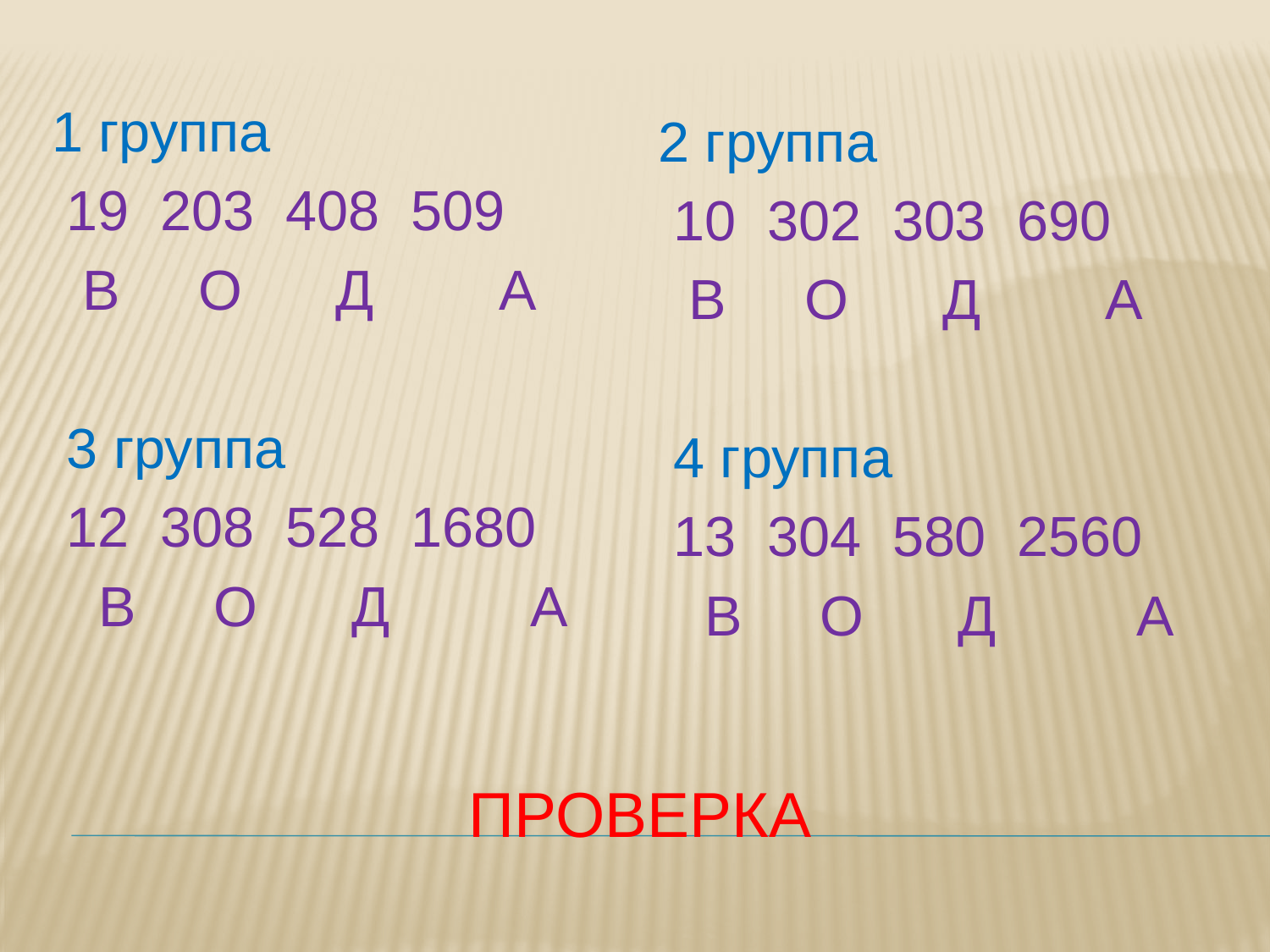

1 группа
19  203  408  509
 В     О      Д        А

3 группа
12  308  528  1680
  В     О      Д         А

2 группа
10  302  303  690
 В     О      Д        А

4 группа
13  304  580  2560
  В     О      Д         А

# Проверка